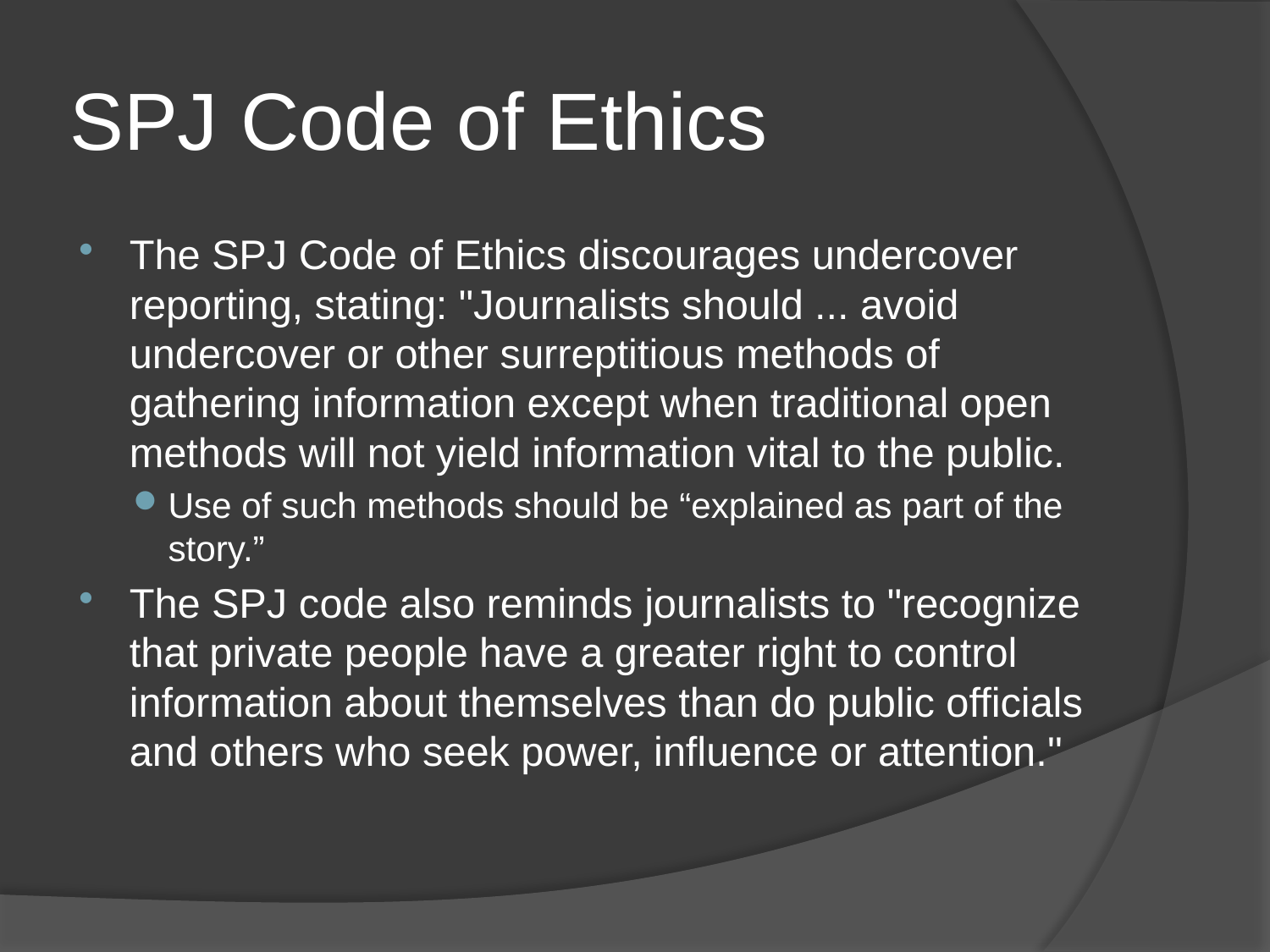

# SPJ Code of Ethics
The SPJ Code of Ethics discourages undercover reporting, stating: "Journalists should ... avoid undercover or other surreptitious methods of gathering information except when traditional open methods will not yield information vital to the public.
Use of such methods should be “explained as part of the story.”
The SPJ code also reminds journalists to "recognize that private people have a greater right to control information about themselves than do public officials and others who seek power, influence or attention.''